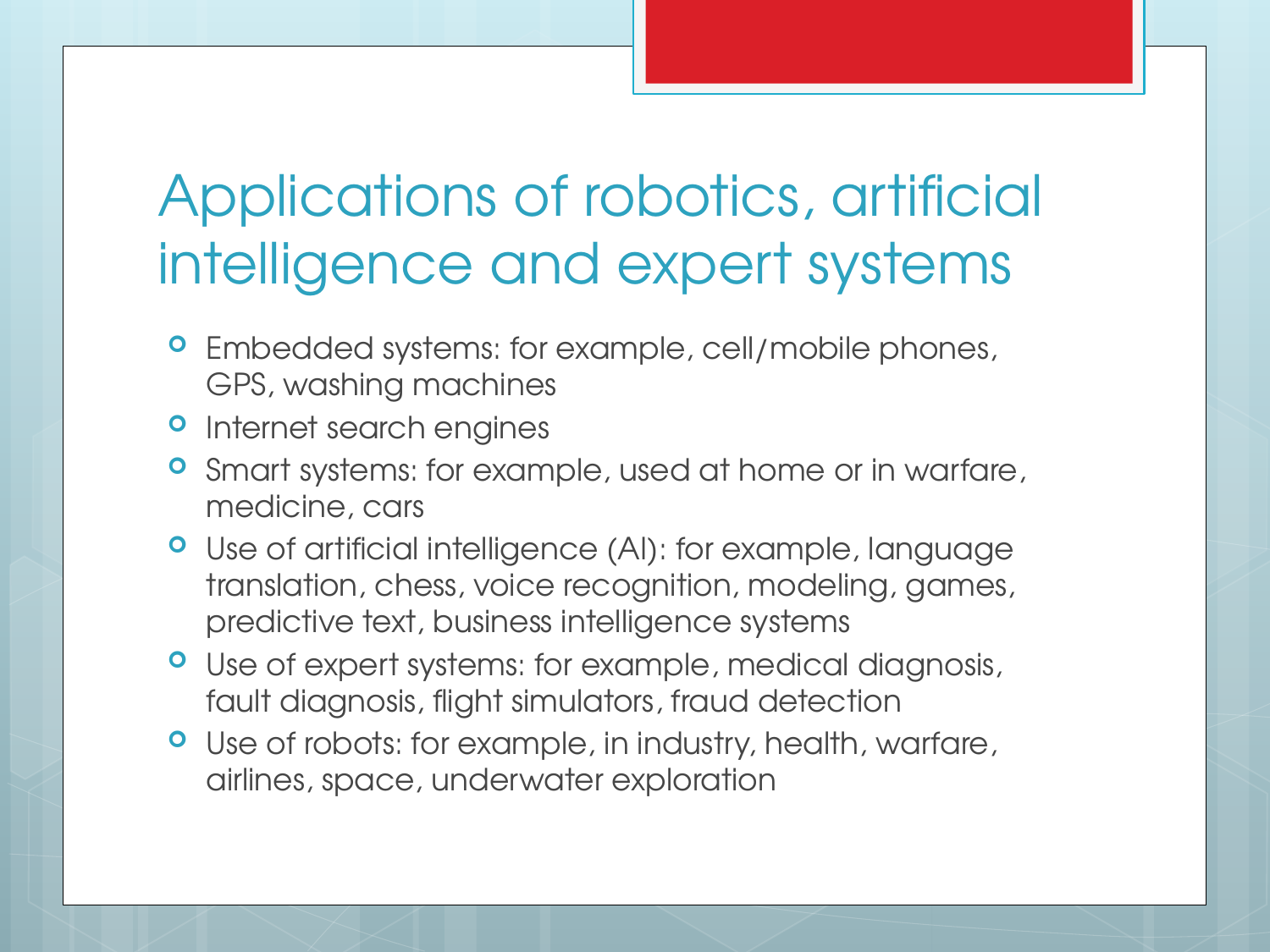

# Applications of robotics, artificial intelligence and expert systems
Embedded systems: for example, cell/mobile phones, GPS, washing machines
Internet search engines
Smart systems: for example, used at home or in warfare, medicine, cars
Use of artificial intelligence (AI): for example, language translation, chess, voice recognition, modeling, games, predictive text, business intelligence systems
Use of expert systems: for example, medical diagnosis, fault diagnosis, flight simulators, fraud detection
Use of robots: for example, in industry, health, warfare, airlines, space, underwater exploration